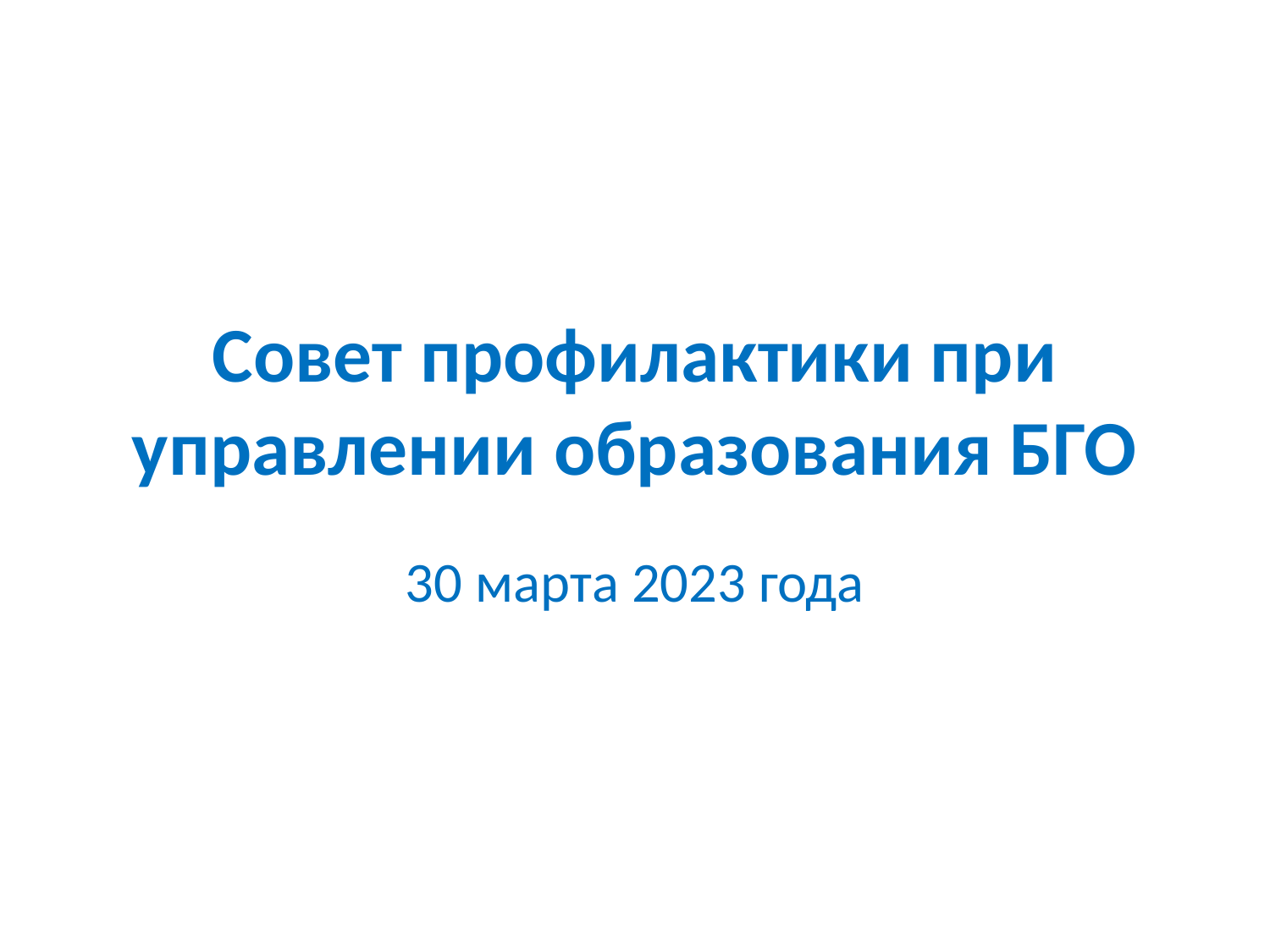

# Совет профилактики при управлении образования БГО
30 марта 2023 года